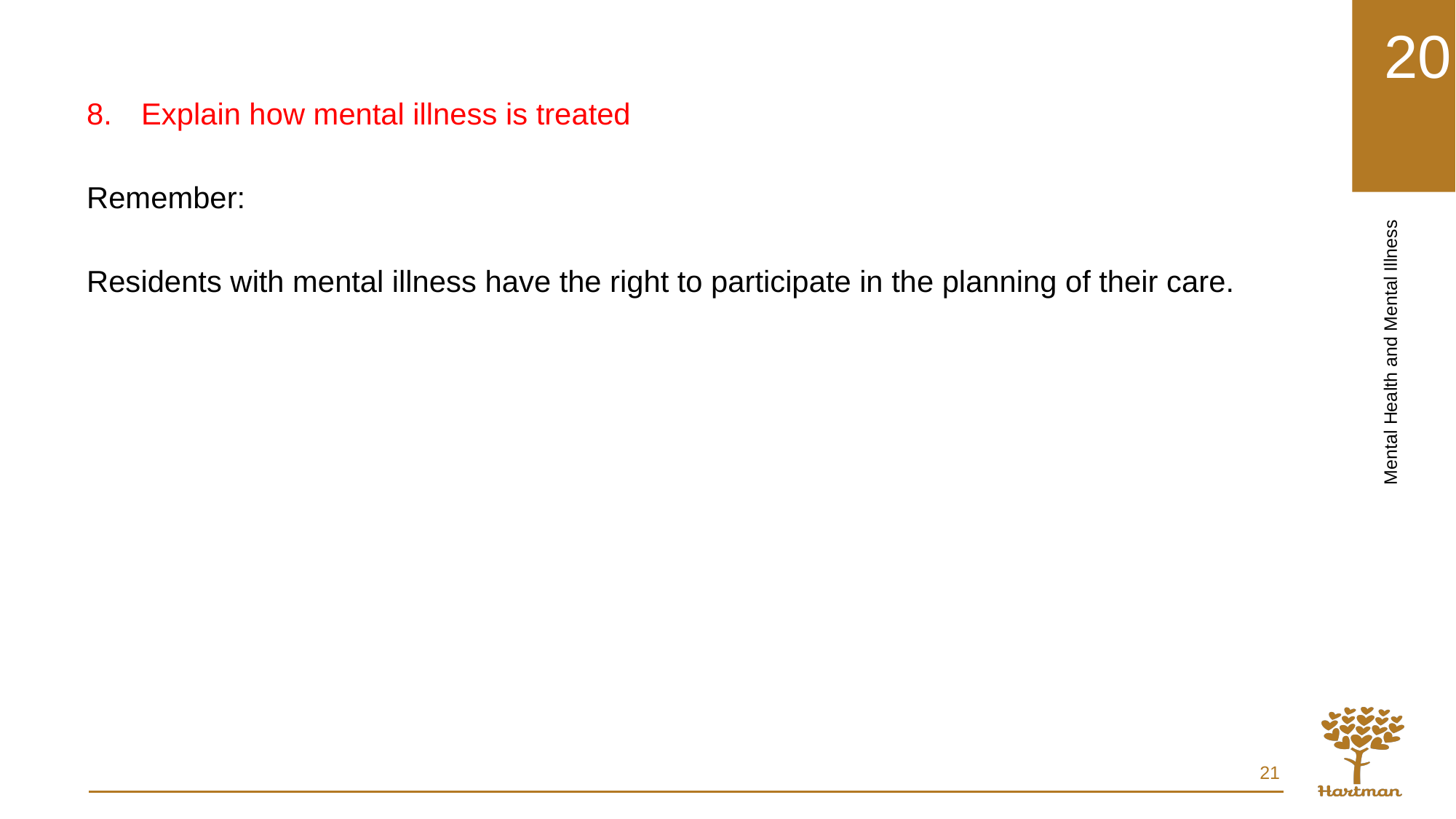

Explain how mental illness is treated

Remember:

Residents with mental illness have the right to participate in the planning of their care.

21